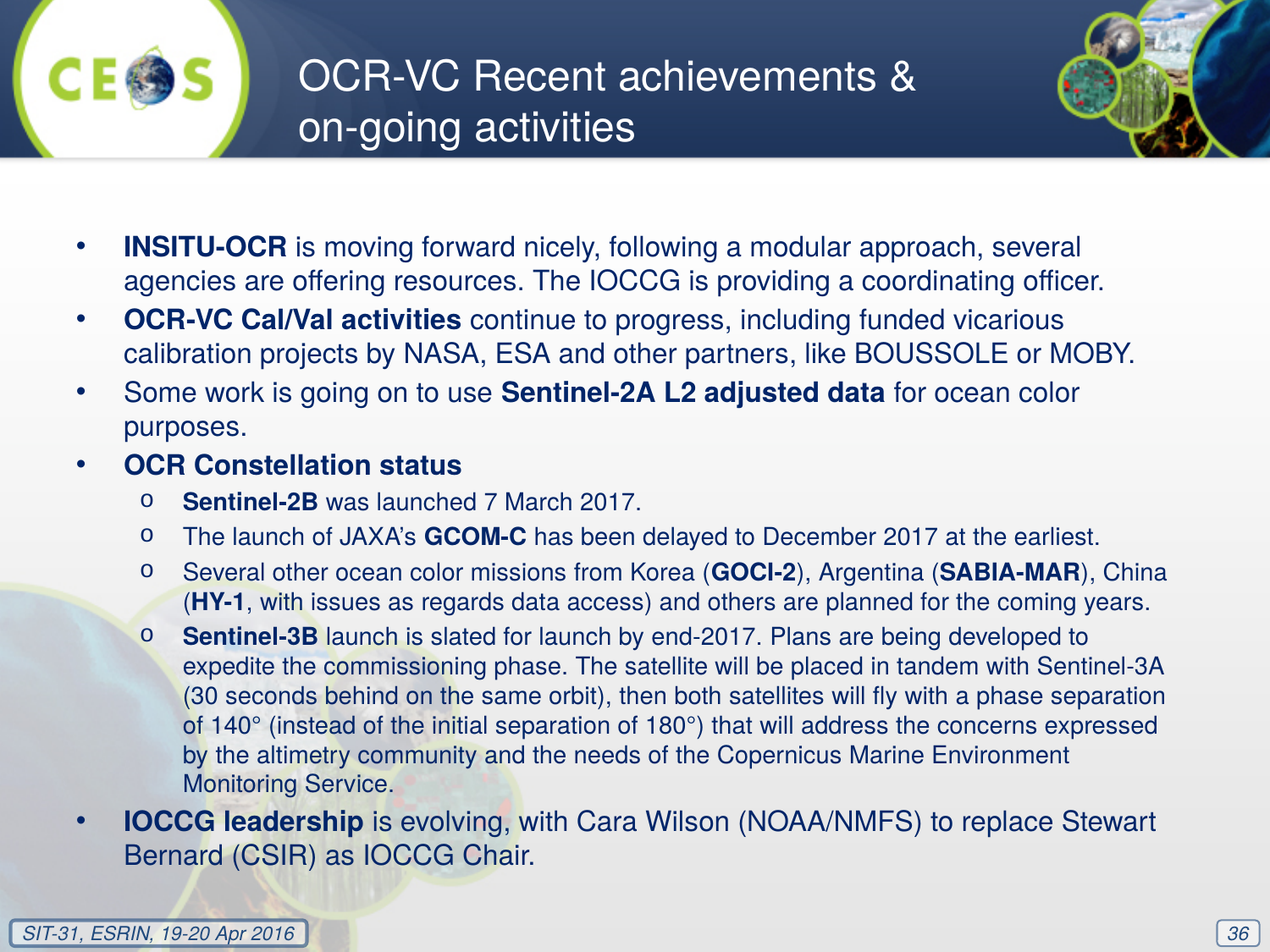

OCR-VC Recent achievements & on-going activities
INSITU-OCR is moving forward nicely, following a modular approach, several agencies are offering resources. The IOCCG is providing a coordinating officer.
OCR-VC Cal/Val activities continue to progress, including funded vicarious calibration projects by NASA, ESA and other partners, like BOUSSOLE or MOBY.
Some work is going on to use Sentinel-2A L2 adjusted data for ocean color purposes.
OCR Constellation status
Sentinel-2B was launched 7 March 2017.
The launch of JAXA’s GCOM-C has been delayed to December 2017 at the earliest.
Several other ocean color missions from Korea (GOCI-2), Argentina (SABIA-MAR), China (HY-1, with issues as regards data access) and others are planned for the coming years.
Sentinel-3B launch is slated for launch by end-2017. Plans are being developed to expedite the commissioning phase. The satellite will be placed in tandem with Sentinel-3A (30 seconds behind on the same orbit), then both satellites will fly with a phase separation of 140° (instead of the initial separation of 180°) that will address the concerns expressed by the altimetry community and the needs of the Copernicus Marine Environment Monitoring Service.
IOCCG leadership is evolving, with Cara Wilson (NOAA/NMFS) to replace Stewart Bernard (CSIR) as IOCCG Chair.
36